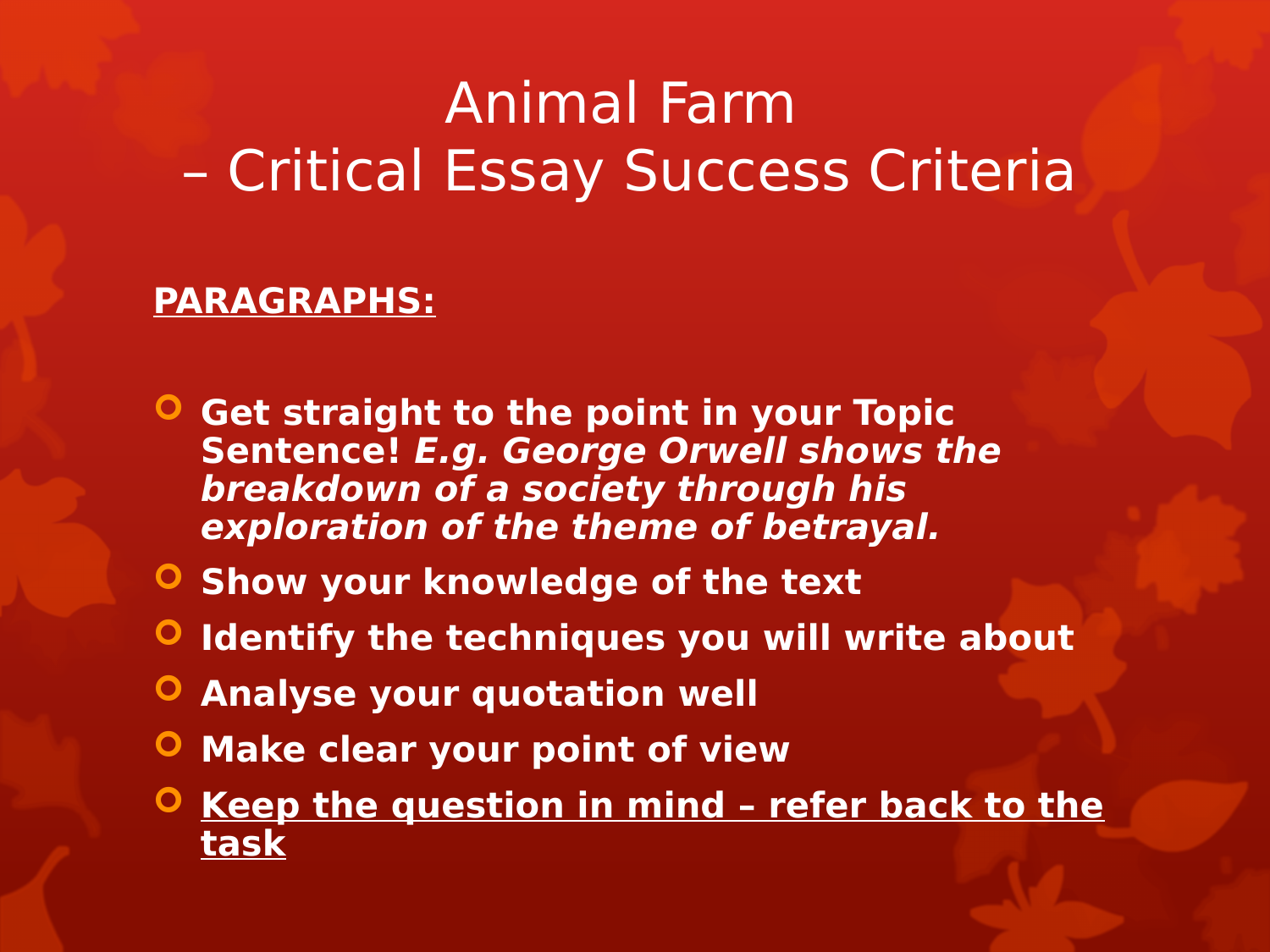

# Animal Farm – Critical Essay Success Criteria
PARAGRAPHS:

Get straight to the point in your Topic Sentence! E.g. George Orwell shows the breakdown of a society through his exploration of the theme of betrayal.
Show your knowledge of the text
Identify the techniques you will write about
Analyse your quotation well
Make clear your point of view
Keep the question in mind – refer back to the task